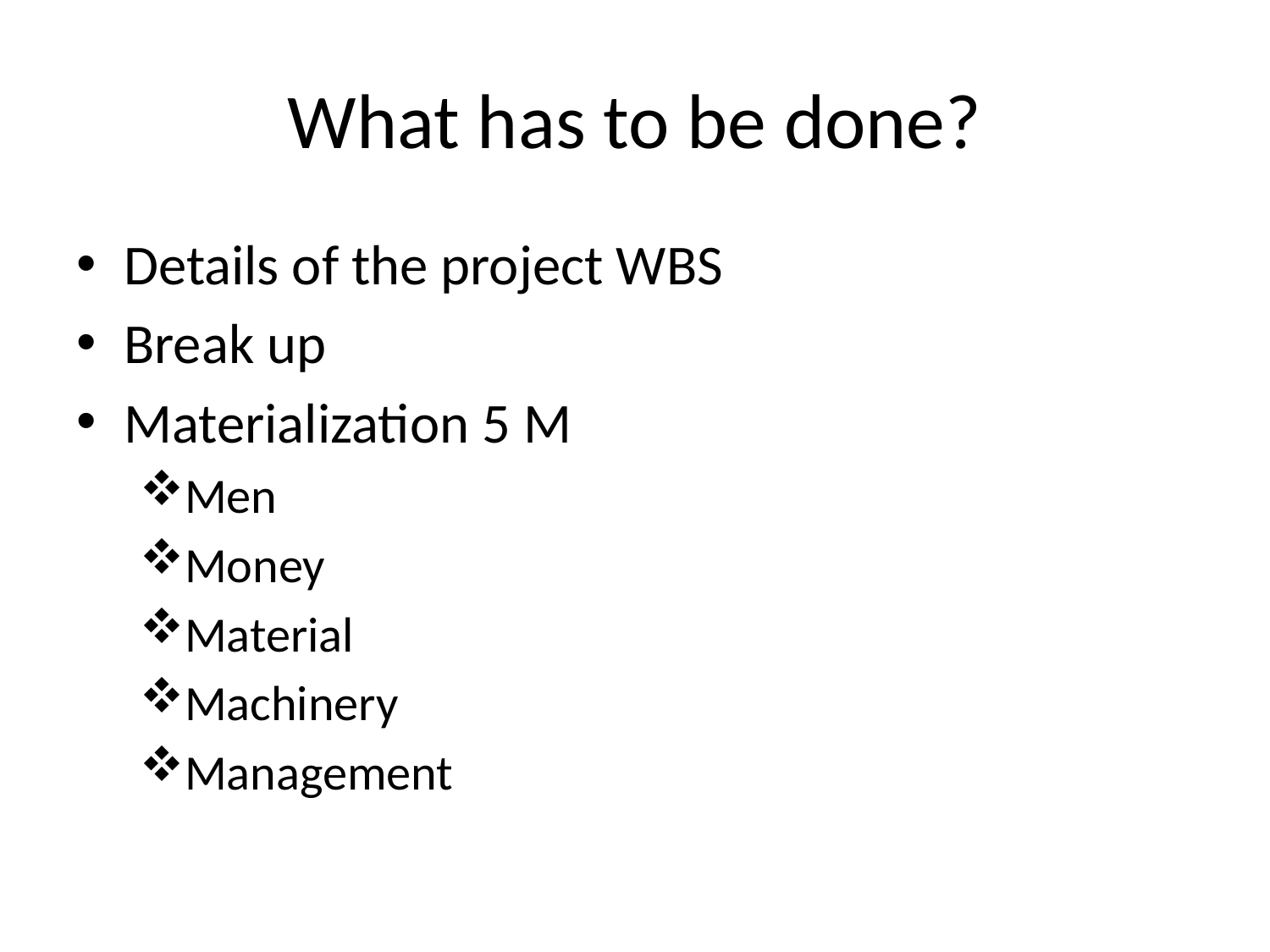

# What has to be done?
Details of the project WBS
Break up
Materialization 5 M
Men
Money
Material
Machinery
Management